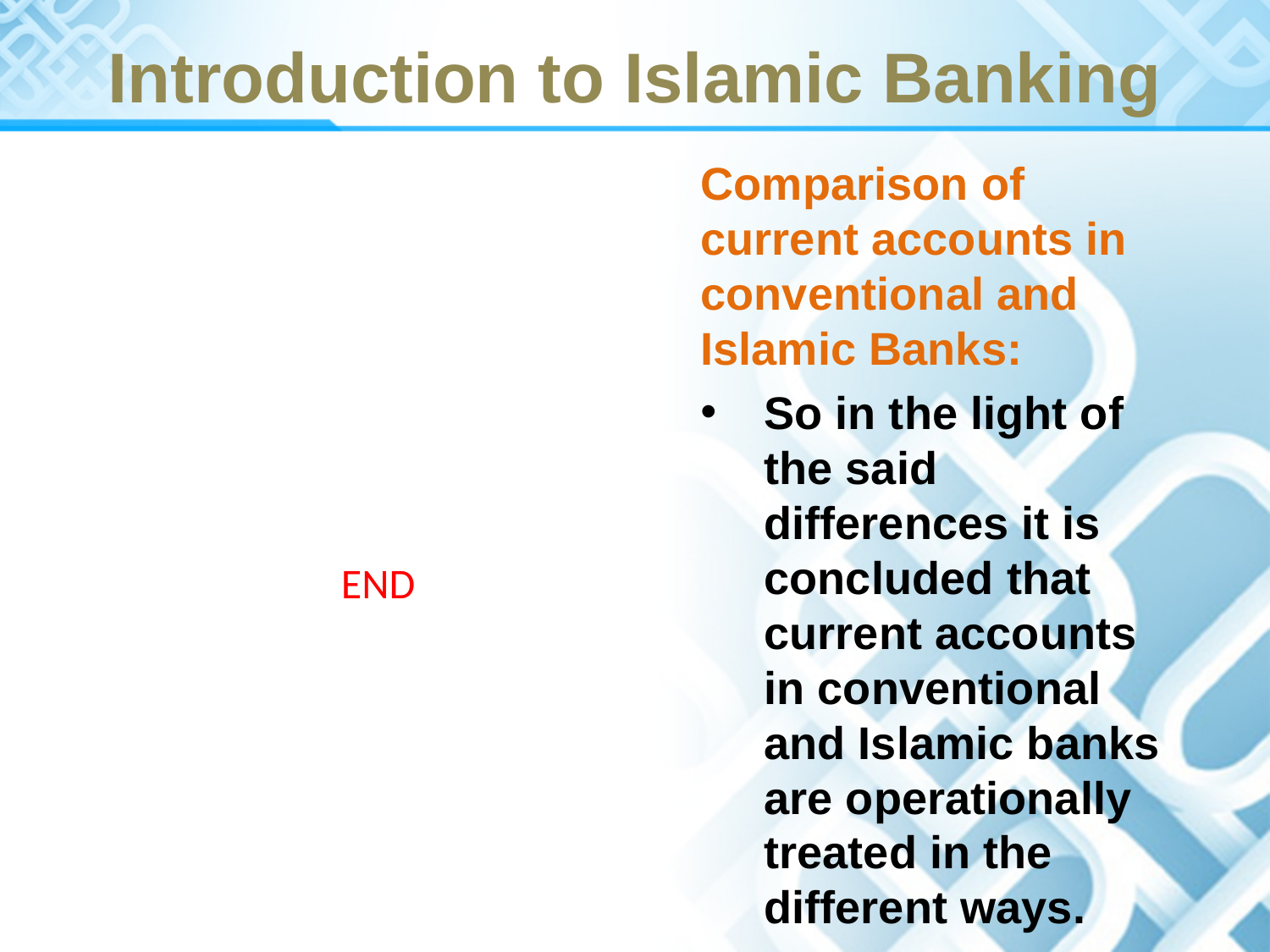

Introduction to Islamic Banking
Comparison of current accounts in conventional and Islamic Banks:
So in the light of the said differences it is concluded that current accounts in conventional and Islamic banks are operationally treated in the different ways.
END